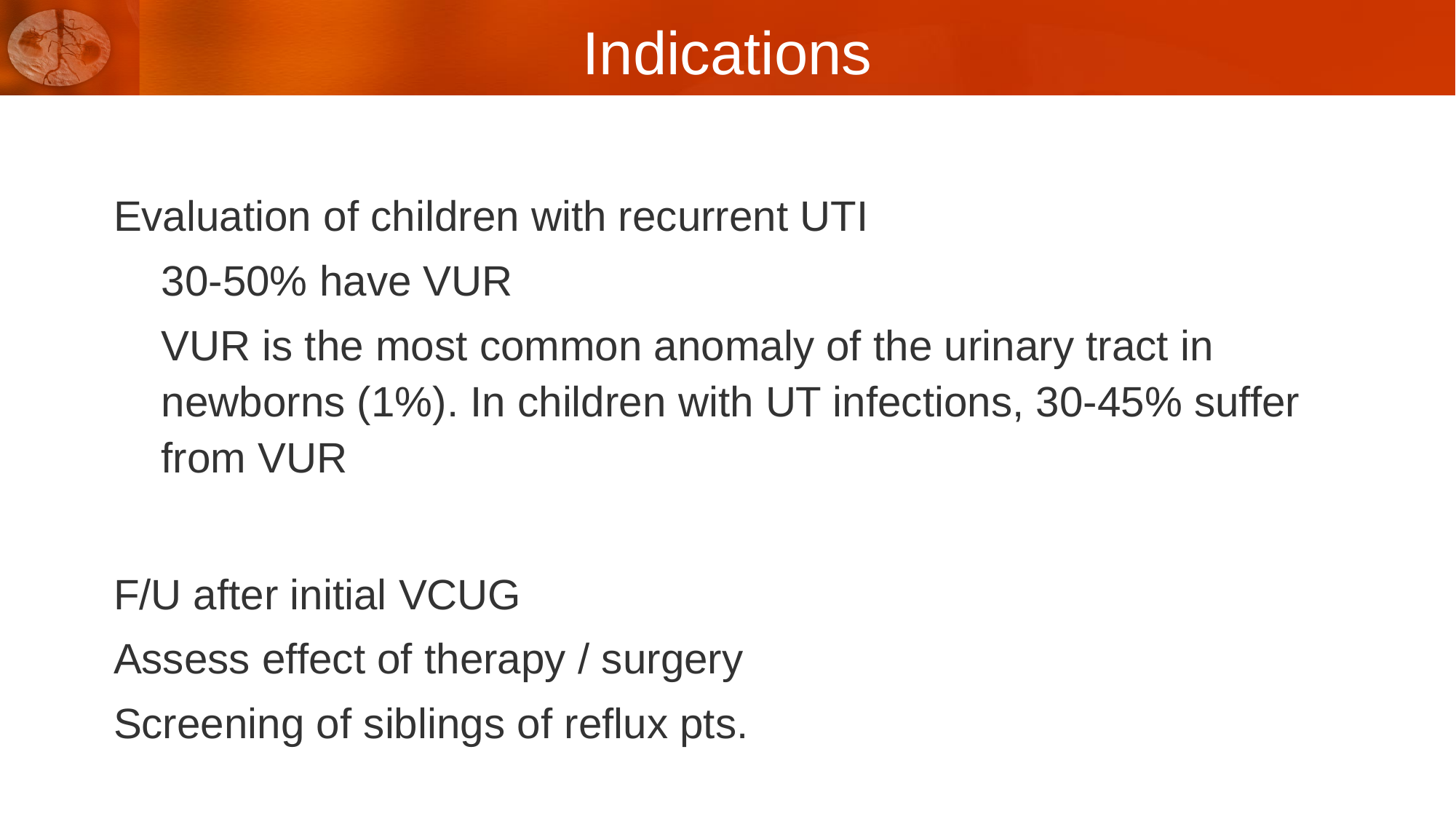

# Indications
Evaluation of children with recurrent UTI
30-50% have VUR
VUR is the most common anomaly of the urinary tract in newborns (1%). In children with UT infections, 30-45% suffer from VUR

F/U after initial VCUG
Assess effect of therapy / surgery
Screening of siblings of reflux pts.